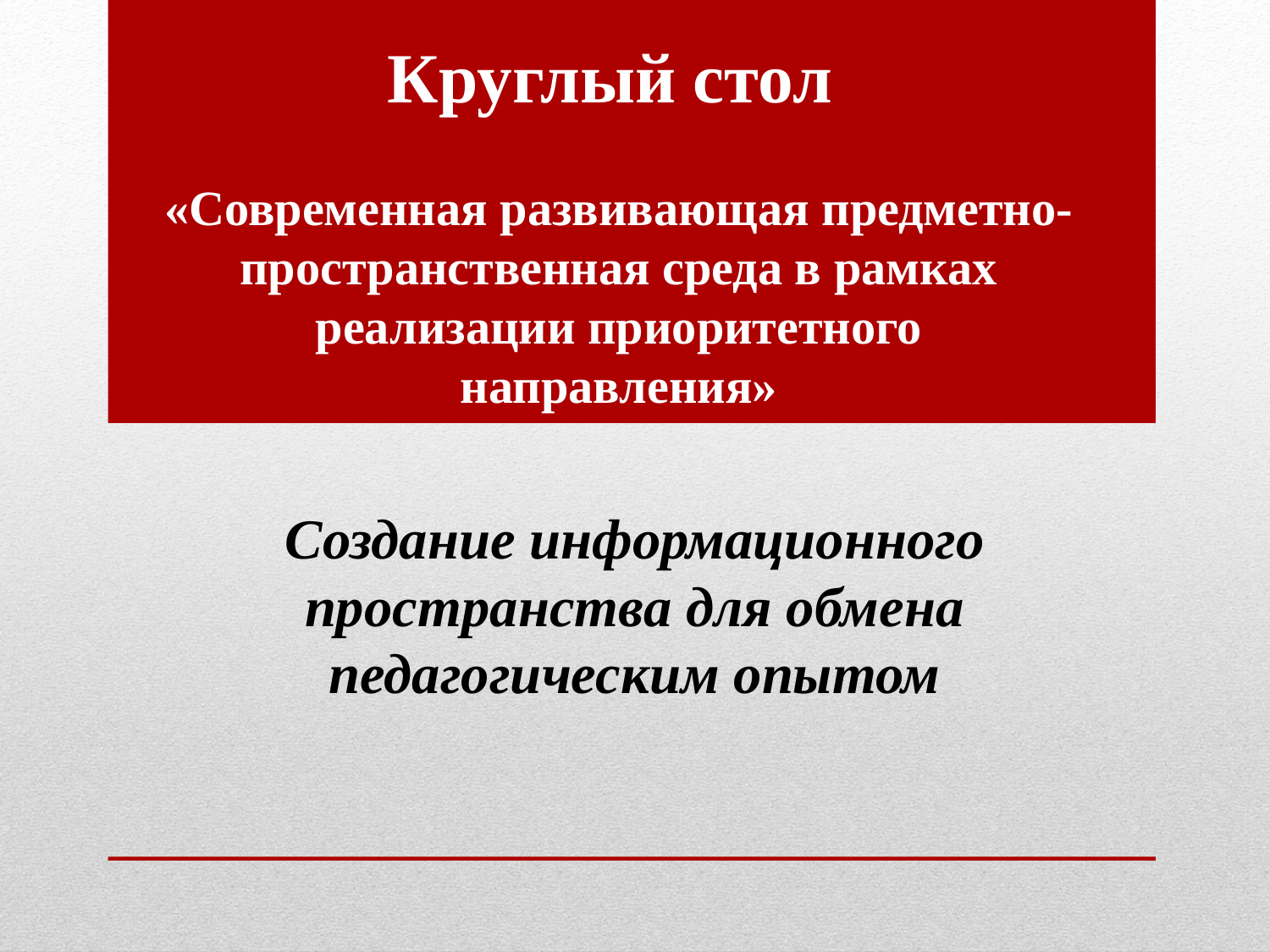

Круглый стол

«Современная развивающая предметно-пространственная среда в рамках реализации приоритетного направления»
Создание информационного пространства для обмена педагогическим опытом